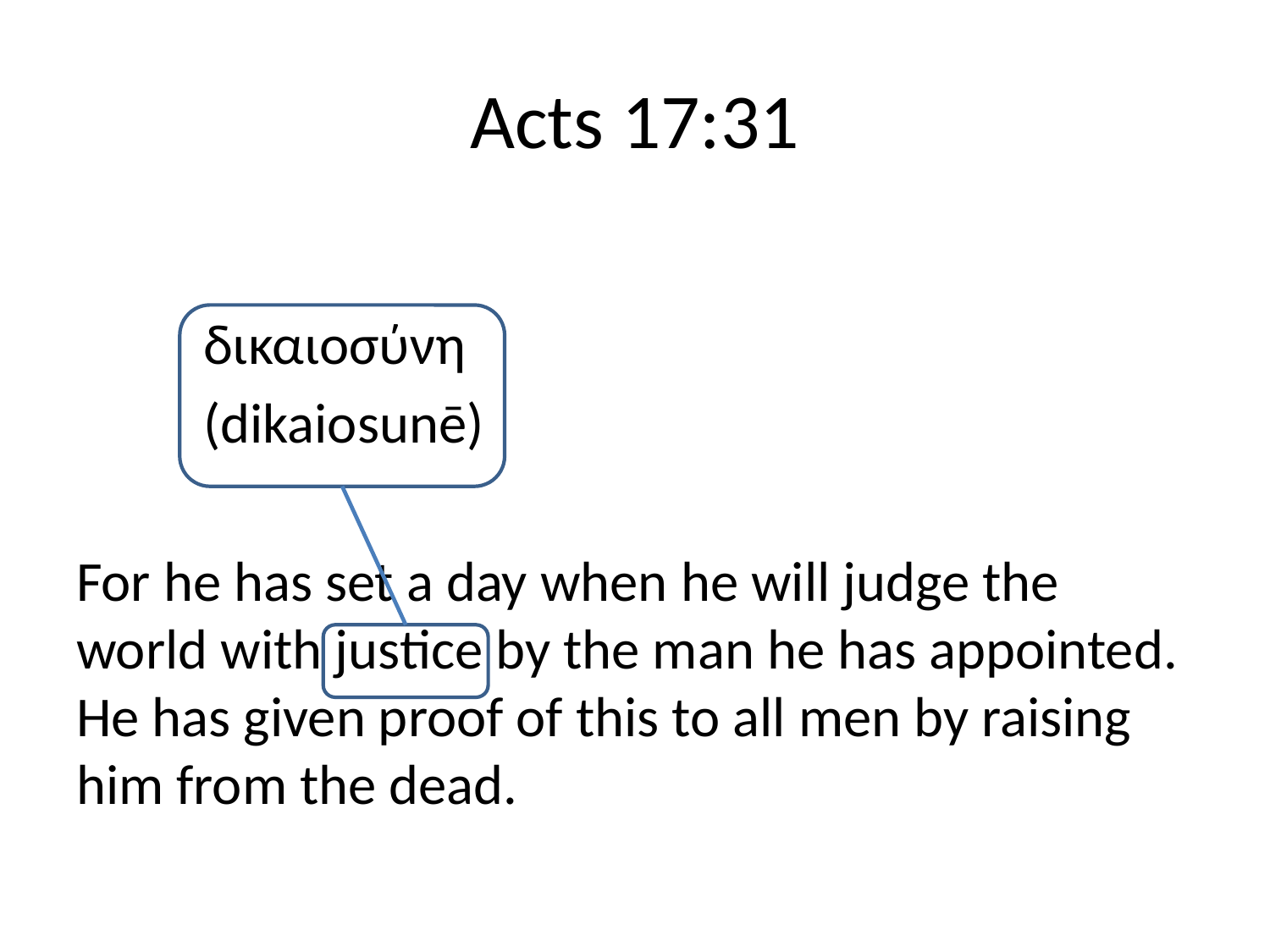

# Acts 17:31

	δικαιοσύνη
	(dikaiosunē)

For he has set a day when he will judge the world with justice by the man he has appointed. He has given proof of this to all men by raising him from the dead.